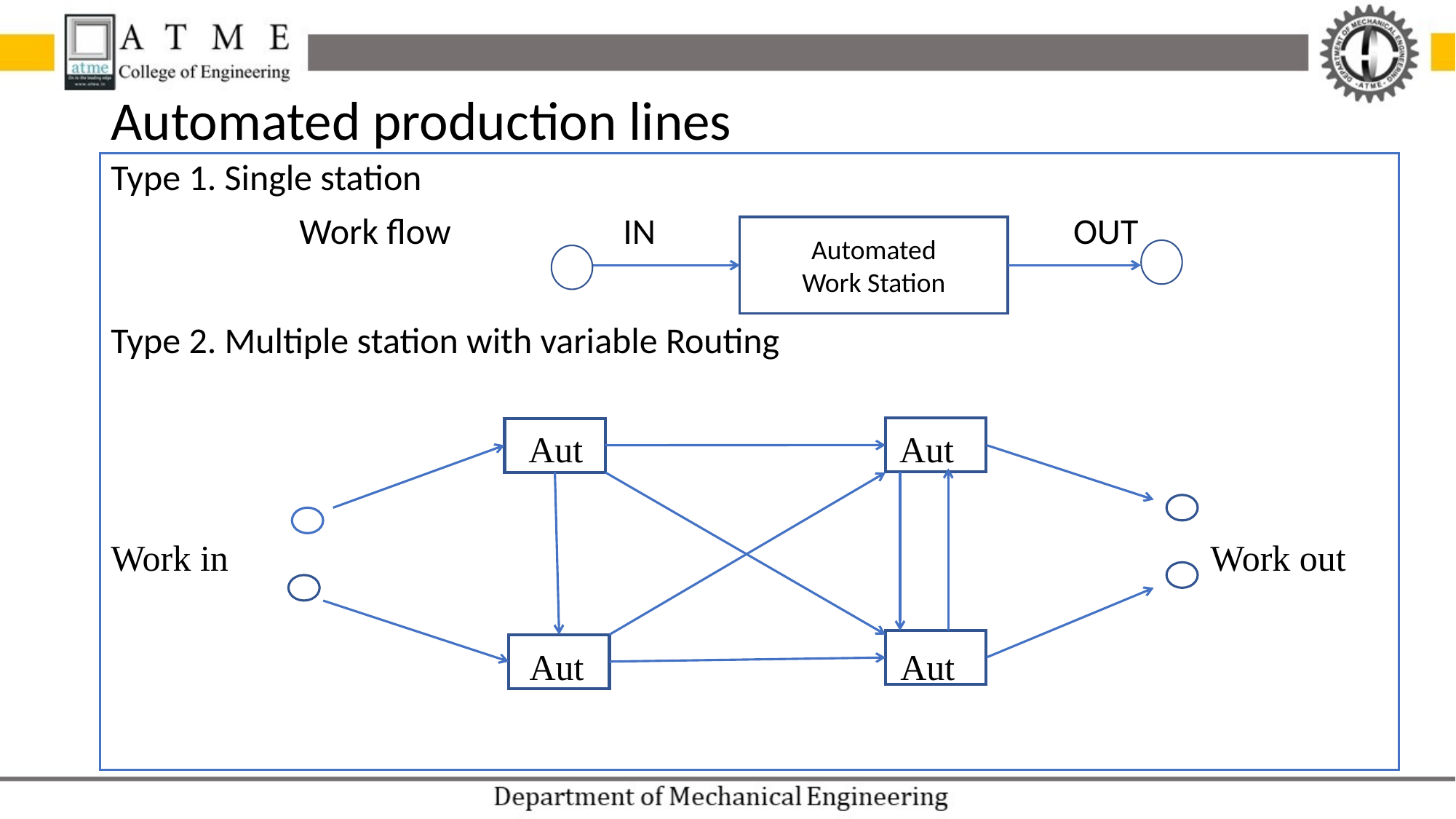

# Automated production lines
Type 1. Single station
                       Work flow                     IN                                                   OUT

Type 2. Multiple station with variable Routing

                                                   Aut                                   Aut

Work in                                                                                                            Work out

                                              Aut                                   Aut
Automated
Work Station